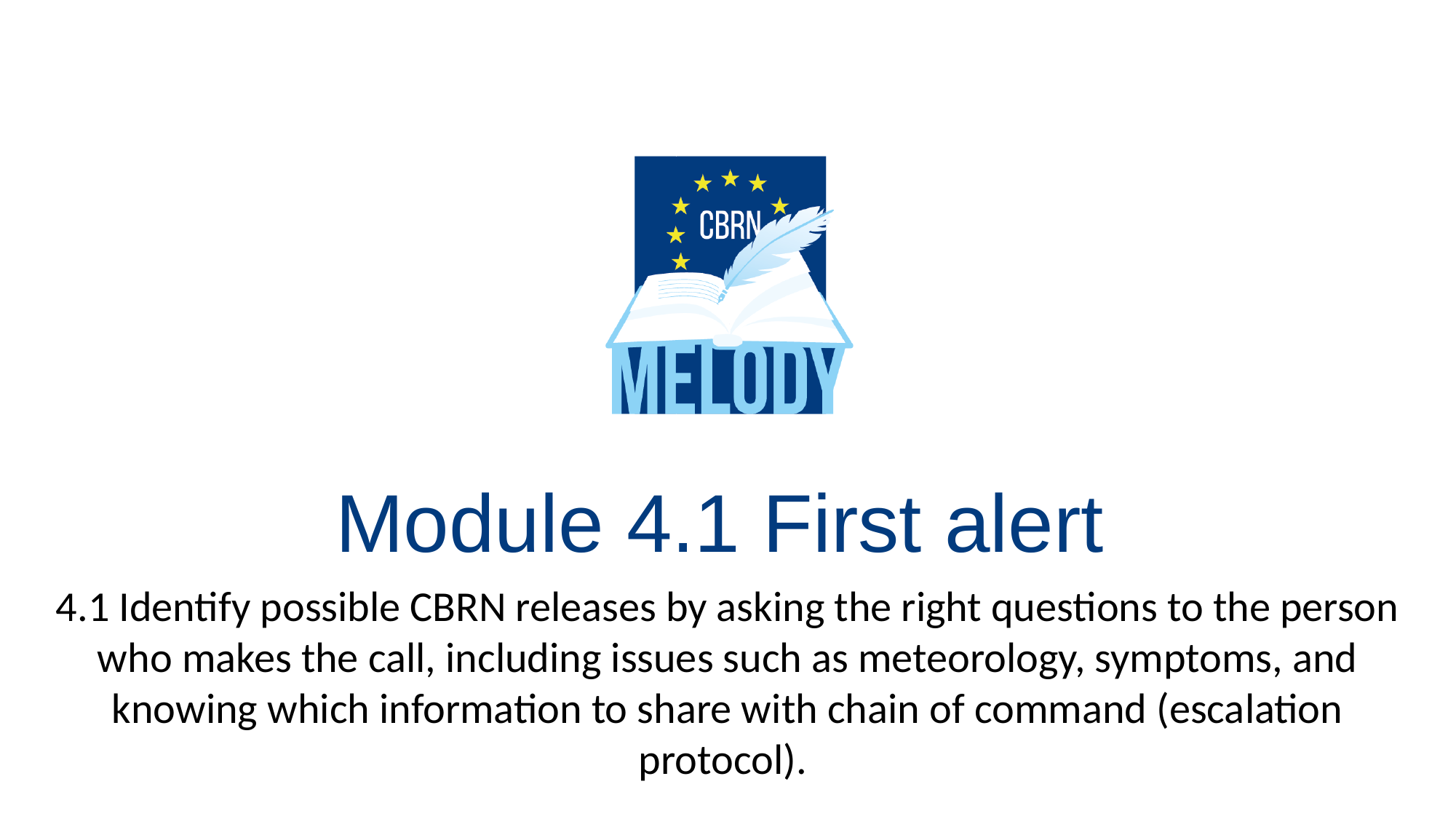

# Module 4.1 First alert
4.1 Identify possible CBRN releases by asking the right questions to the person who makes the call, including issues such as meteorology, symptoms, and knowing which information to share with chain of command (escalation protocol).